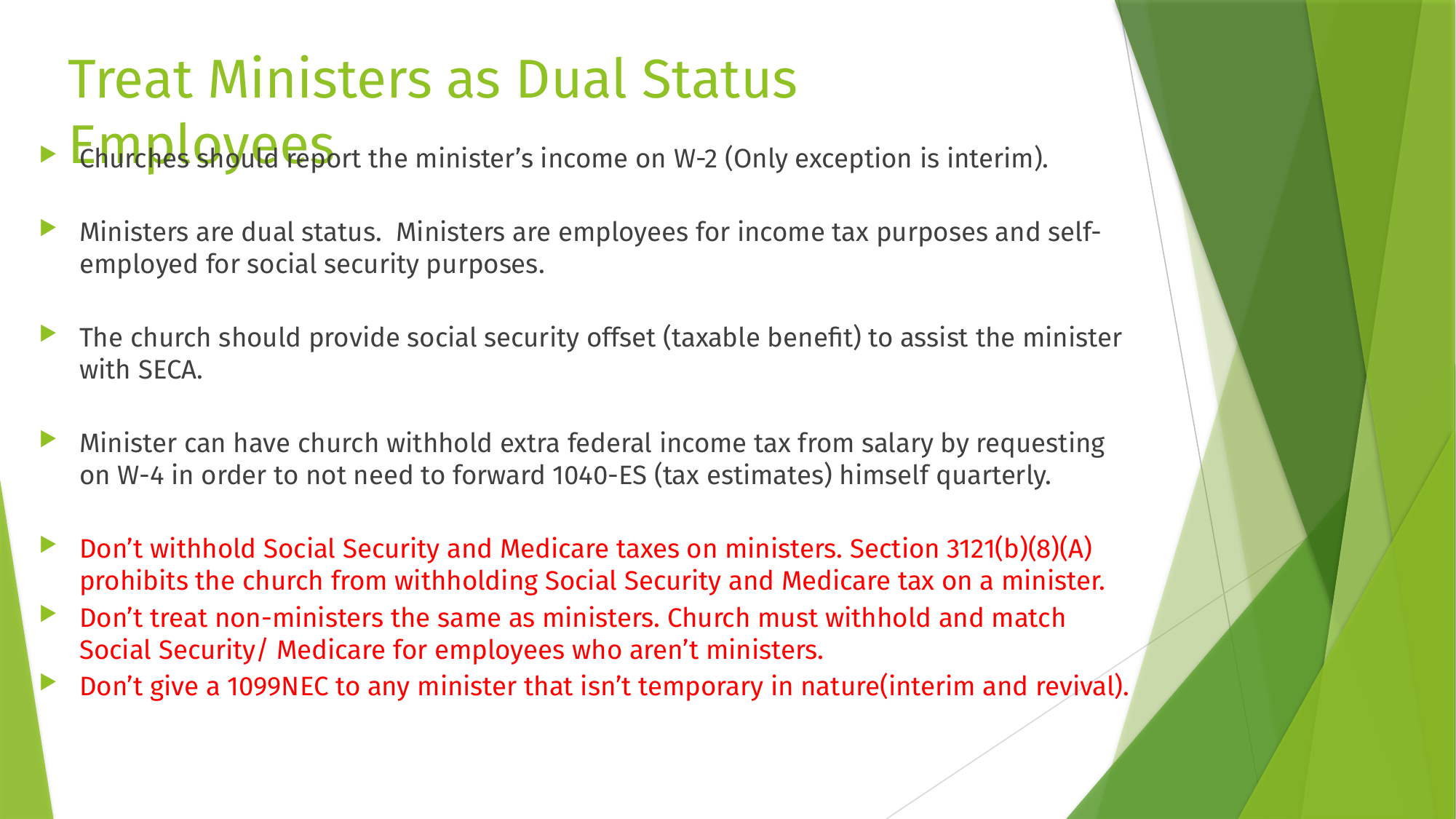

# Treat Ministers as Dual Status Employees
Churches should report the minister’s income on W-2 (Only exception is interim).

Ministers are dual status.  Ministers are employees for income tax purposes and self-employed for social security purposes.

The church should provide social security offset (taxable benefit) to assist the minister with SECA.

Minister can have church withhold extra federal income tax from salary by requesting on W-4 in order to not need to forward 1040-ES (tax estimates) himself quarterly.

Don’t withhold Social Security and Medicare taxes on ministers. Section 3121(b)(8)(A) prohibits the church from withholding Social Security and Medicare tax on a minister.
Don’t treat non-ministers the same as ministers. Church must withhold and match Social Security/ Medicare for employees who aren’t ministers.
Don’t give a 1099NEC to any minister that isn’t temporary in nature(interim and revival).